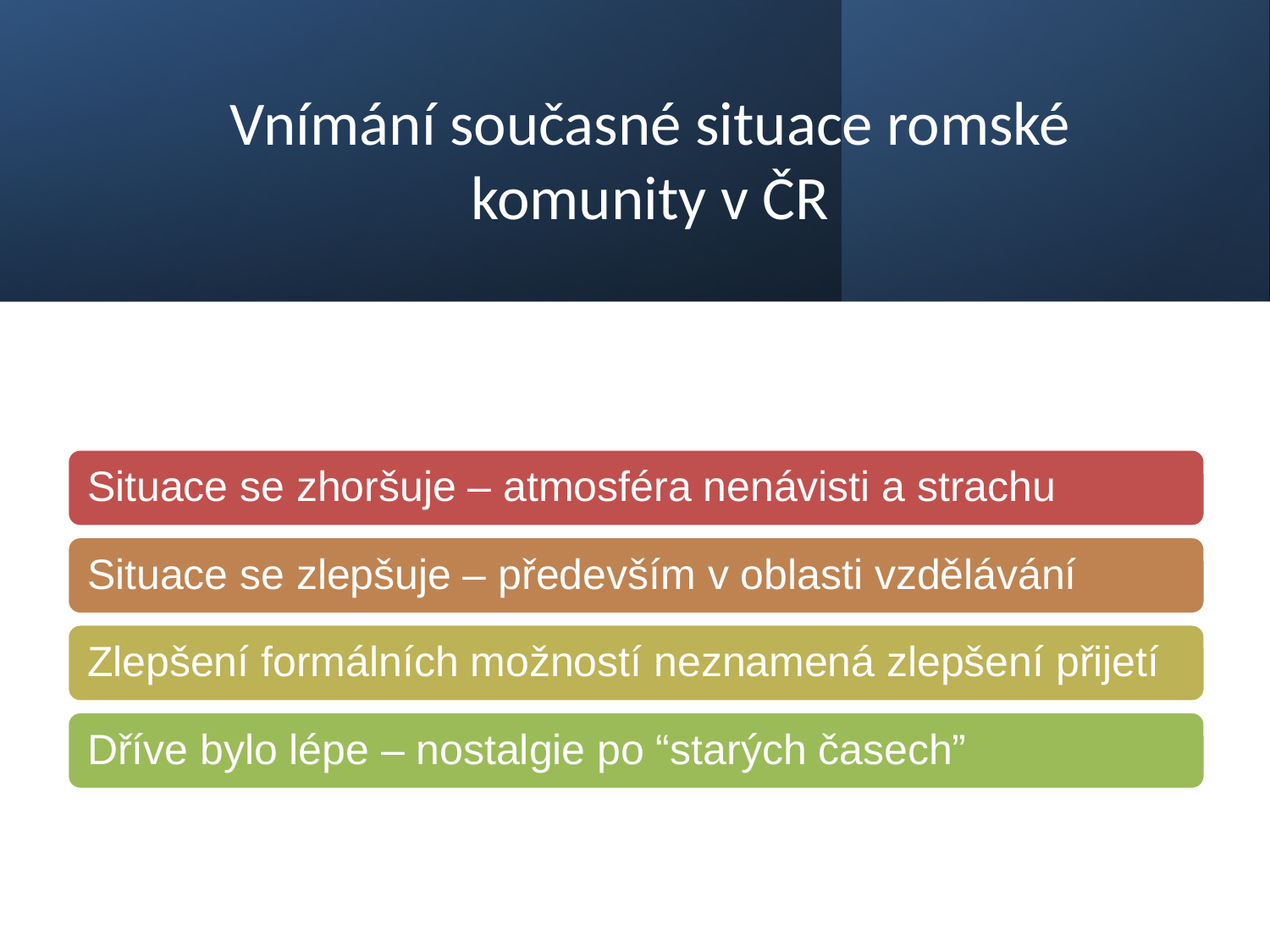

# Vnímání současné situace romské komunity v ČR
Situace se zhoršuje – atmosféra nenávisti a strachu
Situace se zlepšuje – především v oblasti vzdělávání
Zlepšení formálních možností neznamená zlepšení přijetí
Dříve bylo lépe – nostalgie po “starých časech”